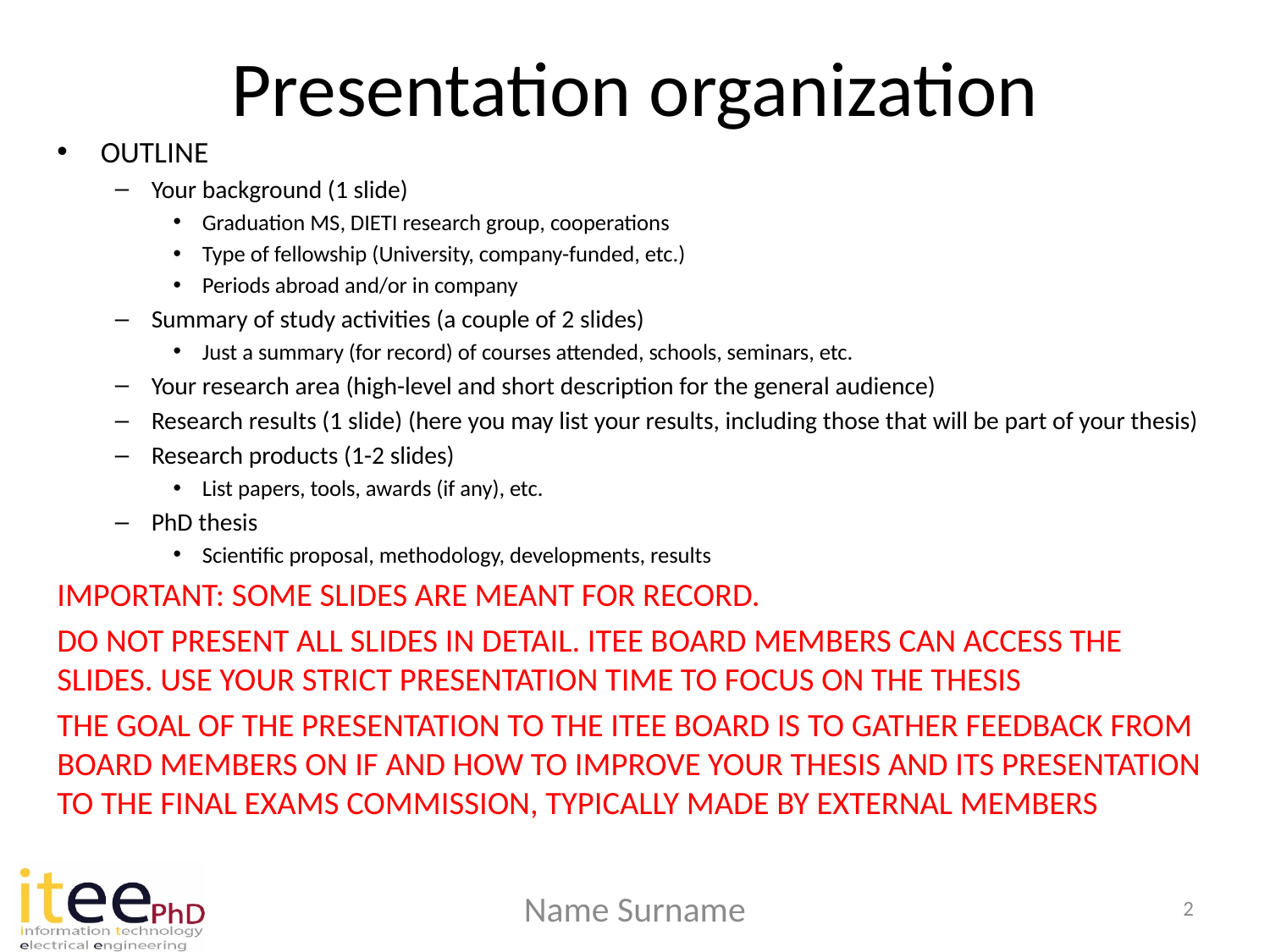

# Presentation organization
OUTLINE
Your background (1 slide)
Graduation MS, DIETI research group, cooperations
Type of fellowship (University, company-funded, etc.)
Periods abroad and/or in company
Summary of study activities (a couple of 2 slides)
Just a summary (for record) of courses attended, schools, seminars, etc.
Your research area (high-level and short description for the general audience)
Research results (1 slide) (here you may list your results, including those that will be part of your thesis)
Research products (1-2 slides)
List papers, tools, awards (if any), etc.
PhD thesis
Scientific proposal, methodology, developments, results
IMPORTANT: SOME SLIDES ARE MEANT FOR RECORD.
DO NOT PRESENT ALL SLIDES IN DETAIL. ITEE BOARD MEMBERS CAN ACCESS THE SLIDES. USE YOUR STRICT PRESENTATION TIME TO FOCUS ON THE THESIS
THE GOAL OF THE PRESENTATION TO THE ITEE BOARD IS TO GATHER FEEDBACK FROM BOARD MEMBERS ON IF AND HOW TO IMPROVE YOUR THESIS AND ITS PRESENTATION TO THE FINAL EXAMS COMMISSION, TYPICALLY MADE BY EXTERNAL MEMBERS
Name Surname
2